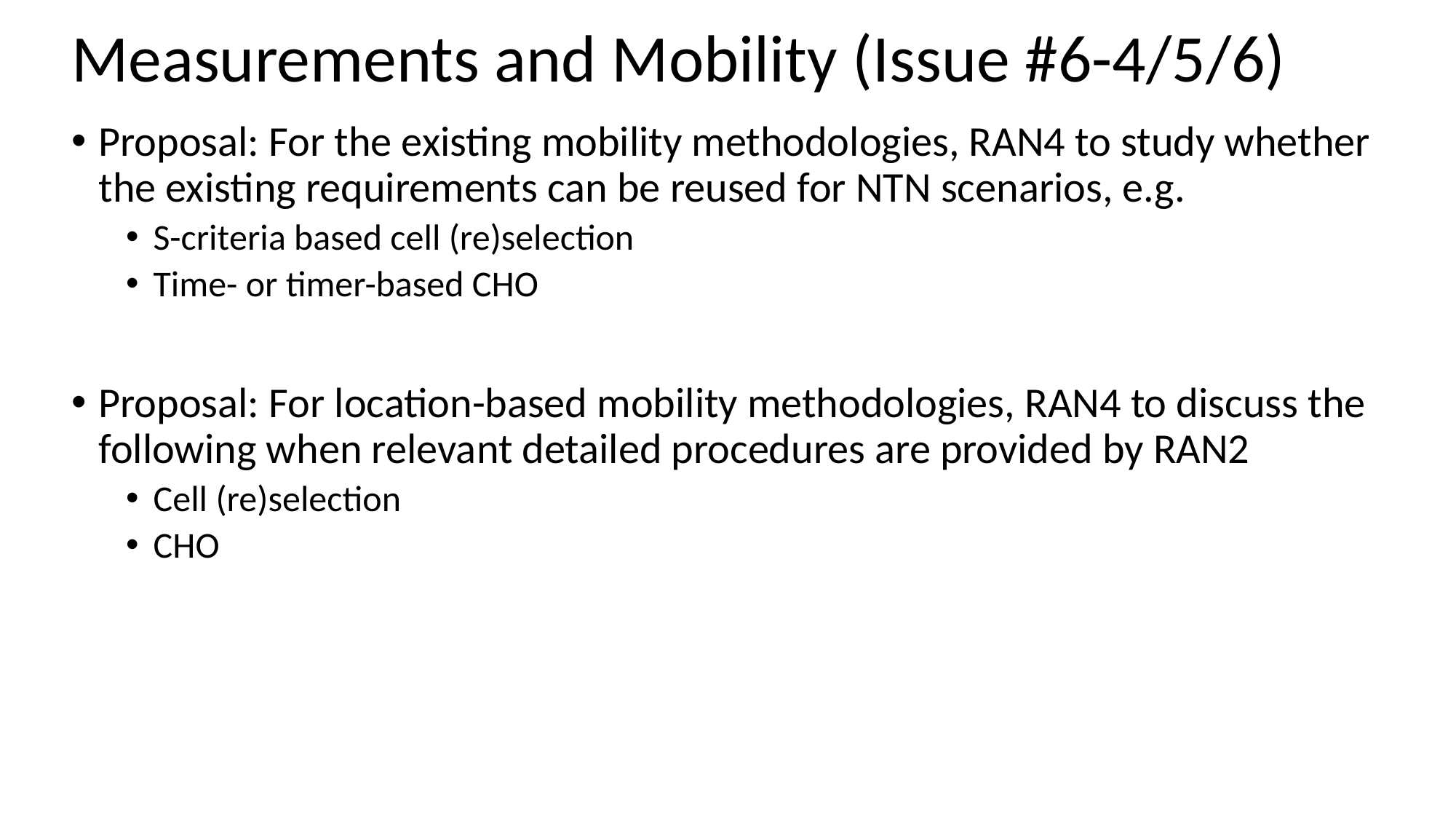

# Measurements and Mobility (Issue #6-4/5/6)
Proposal: For the existing mobility methodologies, RAN4 to study whether the existing requirements can be reused for NTN scenarios, e.g.
S-criteria based cell (re)selection
Time- or timer-based CHO

Proposal: For location-based mobility methodologies, RAN4 to discuss the following when relevant detailed procedures are provided by RAN2
Cell (re)selection
CHO